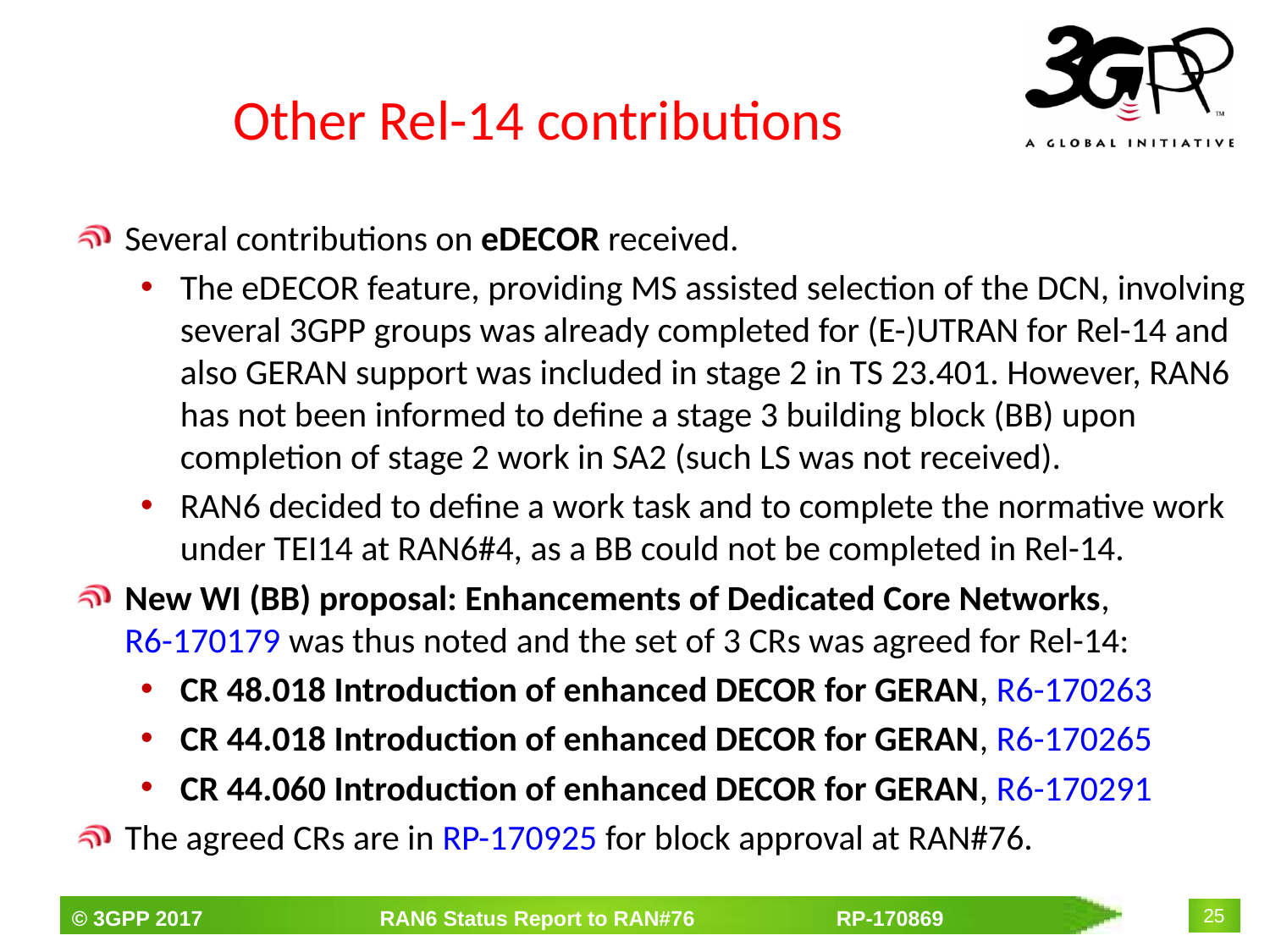

# Other Rel-14 contributions
Several contributions on eDECOR received.
The eDECOR feature, providing MS assisted selection of the DCN, involving several 3GPP groups was already completed for (E-)UTRAN for Rel-14 and also GERAN support was included in stage 2 in TS 23.401. However, RAN6 has not been informed to define a stage 3 building block (BB) upon completion of stage 2 work in SA2 (such LS was not received).
RAN6 decided to define a work task and to complete the normative work under TEI14 at RAN6#4, as a BB could not be completed in Rel-14.
New WI (BB) proposal: Enhancements of Dedicated Core Networks,              R6-170179 was thus noted and the set of 3 CRs was agreed for Rel-14:
CR 48.018 Introduction of enhanced DECOR for GERAN, R6-170263
CR 44.018 Introduction of enhanced DECOR for GERAN, R6-170265
CR 44.060 Introduction of enhanced DECOR for GERAN, R6-170291
The agreed CRs are in RP-170925 for block approval at RAN#76.